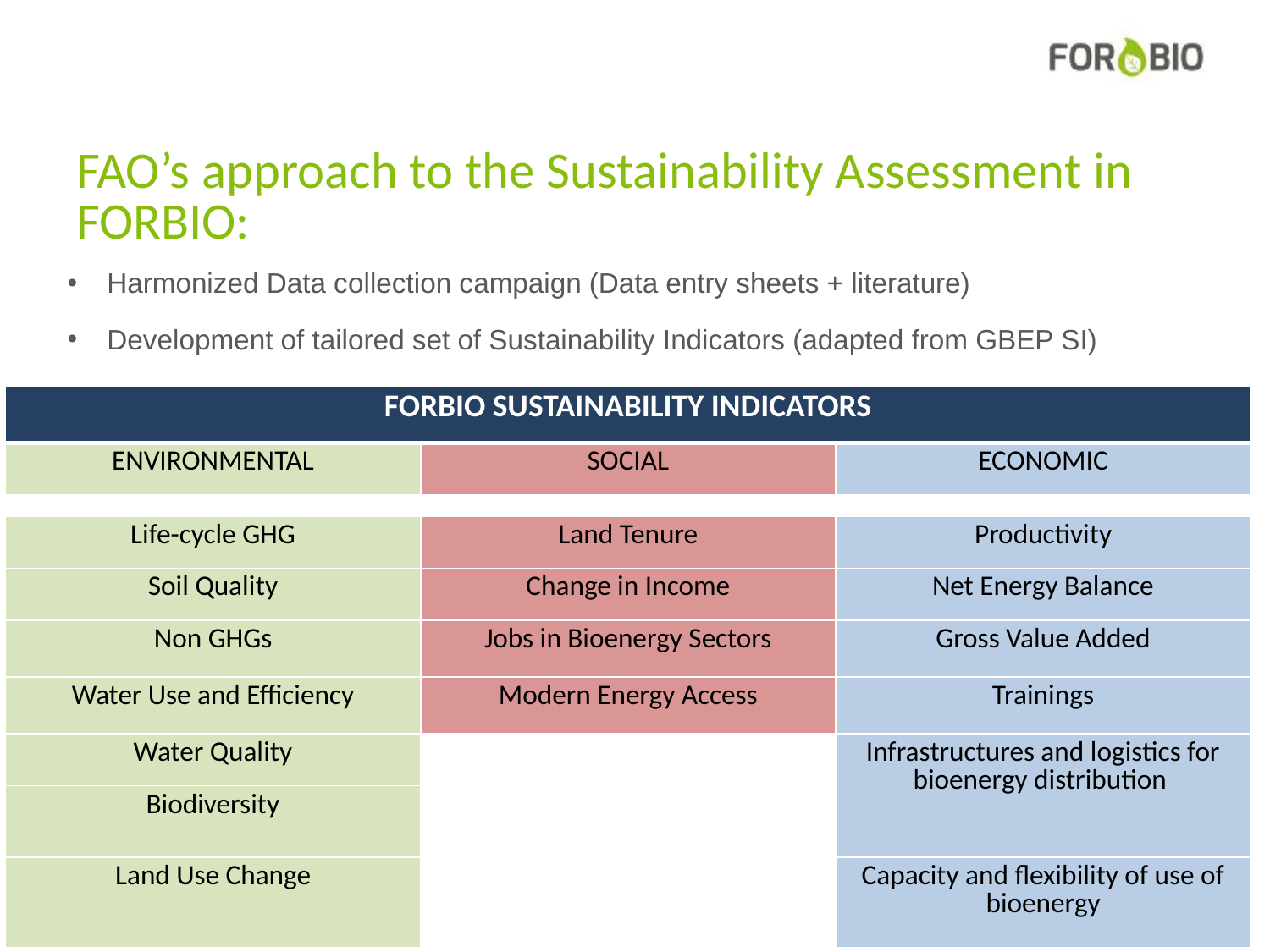

# FAO’s approach to the Sustainability Assessment in FORBIO:
Harmonized Data collection campaign (Data entry sheets + literature)
Development of tailored set of Sustainability Indicators (adapted from GBEP SI)
| FORBIO SUSTAINABILITY INDICATORS |  |  |
| --- | --- | --- |
| ENVIRONMENTAL | SOCIAL | ECONOMIC |
|  |  |  |
| Life-cycle GHG | Land Tenure | Productivity |
| Soil Quality | Change in Income | Net Energy Balance |
| Non GHGs | Jobs in Bioenergy Sectors | Gross Value Added |
| Water Use and Efficiency | Modern Energy Access | Trainings |
| Water Quality |  | Infrastructures and logistics for bioenergy distribution |
| Biodiversity |  |  |
| Land Use Change |  | Capacity and flexibility of use of bioenergy |